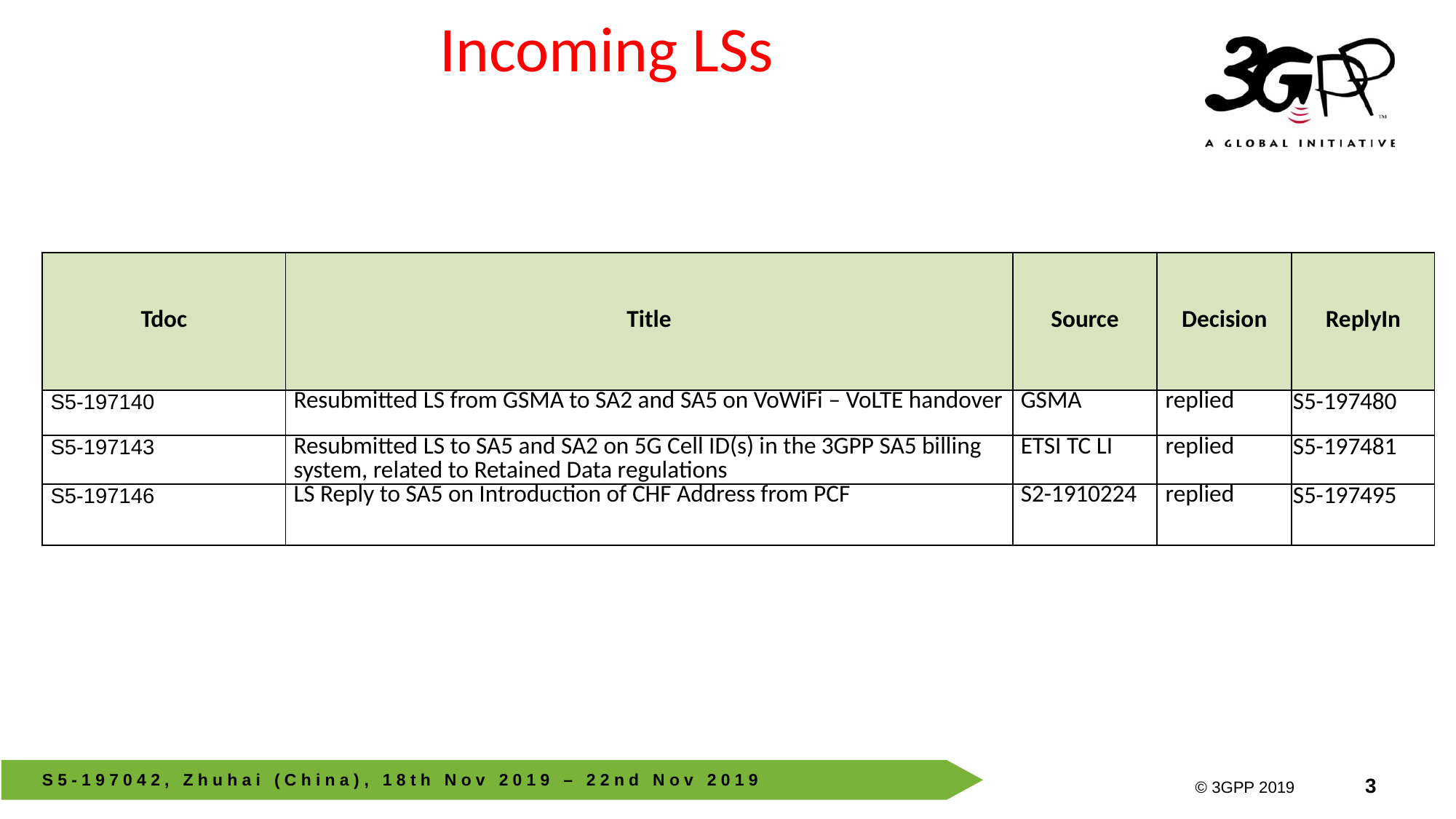

# Incoming LSs
| Tdoc | Title | Source | Decision | ReplyIn |
| --- | --- | --- | --- | --- |
| S5-197140 | Resubmitted LS from GSMA to SA2 and SA5 on VoWiFi – VoLTE handover | GSMA | replied | S5-197480 |
| S5-197143 | Resubmitted LS to SA5 and SA2 on 5G Cell ID(s) in the 3GPP SA5 billing system, related to Retained Data regulations | ETSI TC LI | replied | S5-197481 |
| S5-197146 | LS Reply to SA5 on Introduction of CHF Address from PCF | S2-1910224 | replied | S5-197495 |